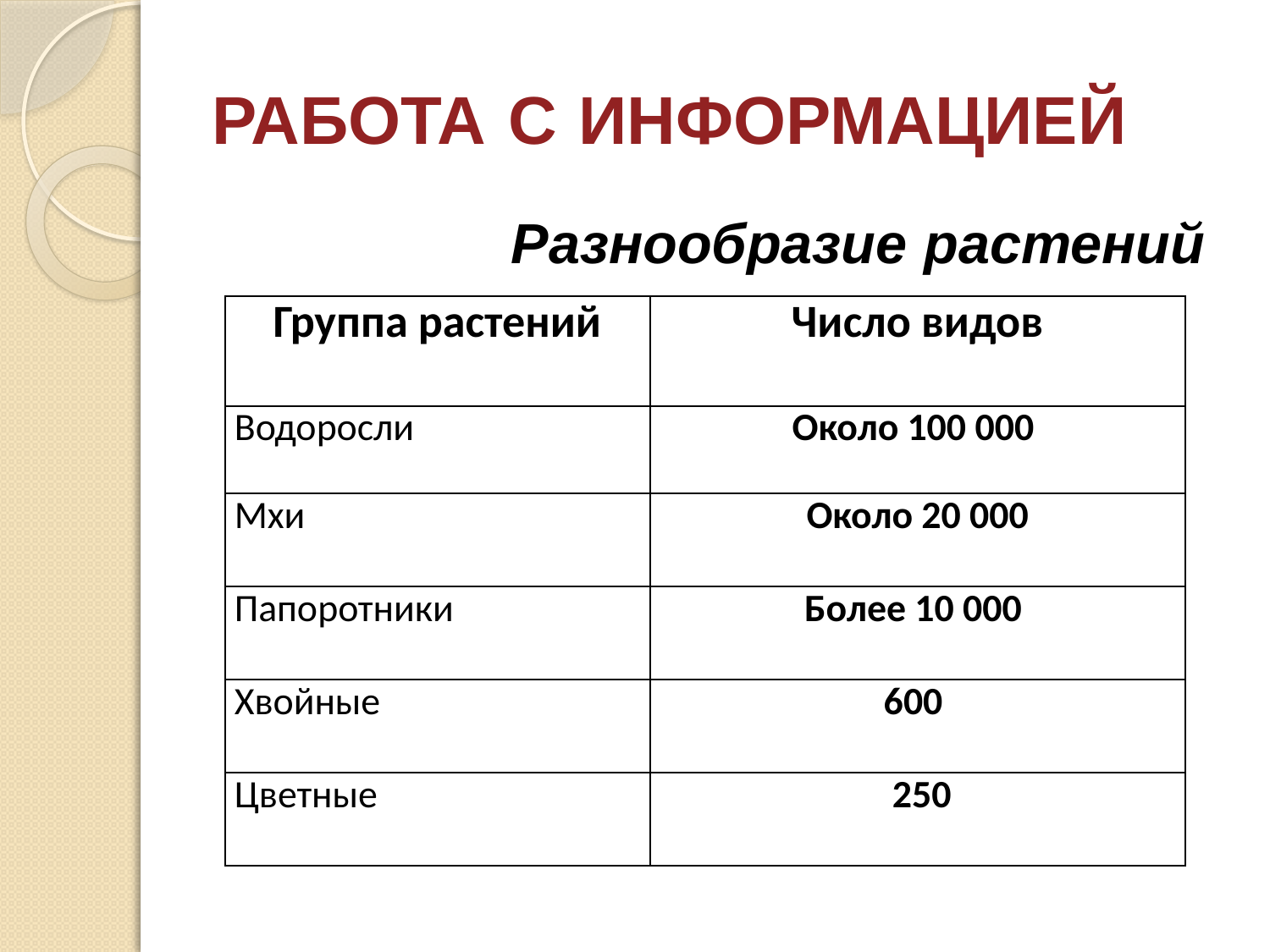

# РАБОТА С ИНФОРМАЦИЕЙ
                 Разнообразие растений

| Группа растений | Число видов |
| --- | --- |
| Водоросли | Около 100 000 |
| Мхи | Около 20 000 |
| Папоротники | Более 10 000 |
| Хвойные | 600 |
| Цветные | 250 |